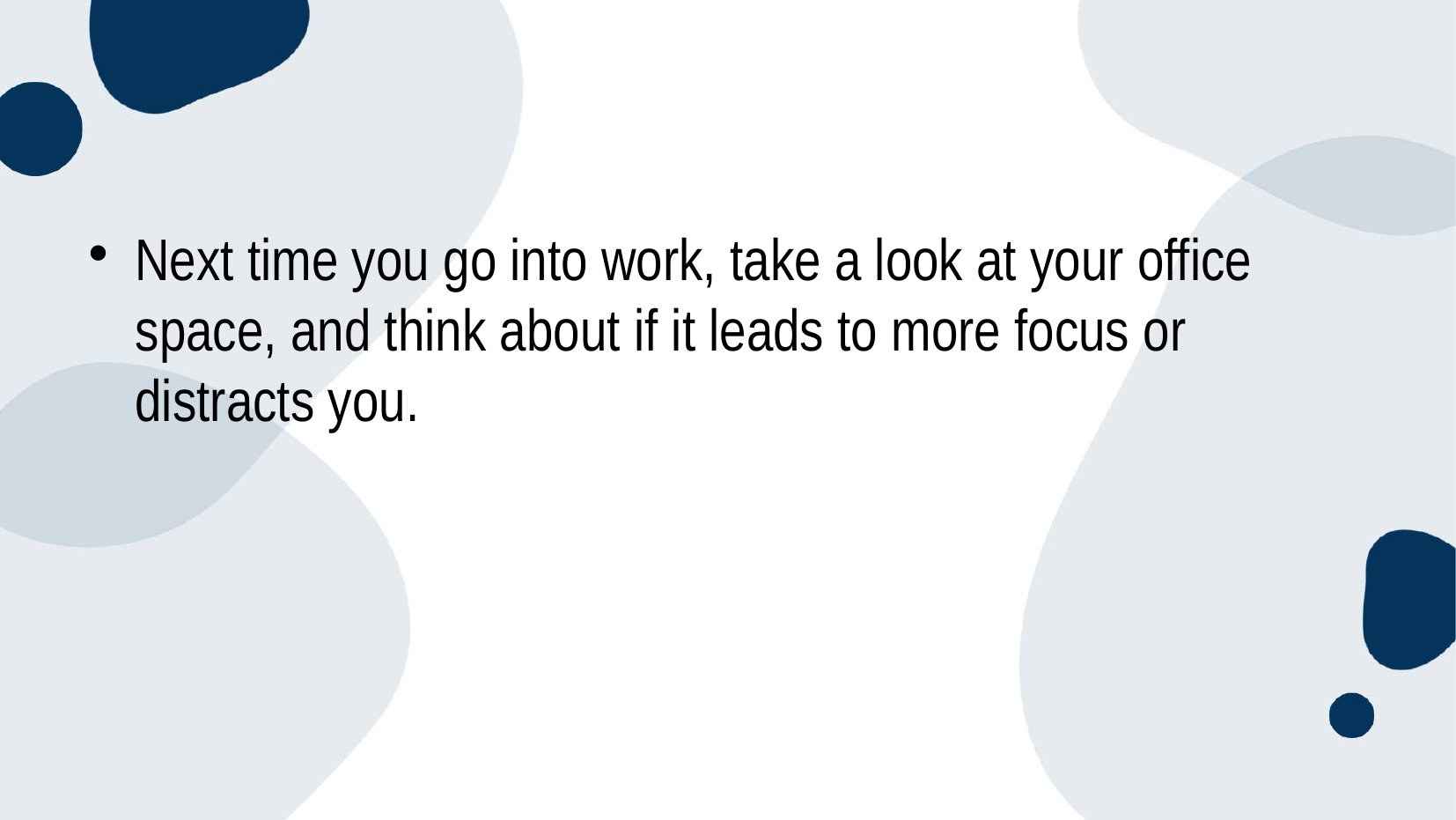

Next time you go into work, take a look at your office space, and think about if it leads to more focus or  distracts you.